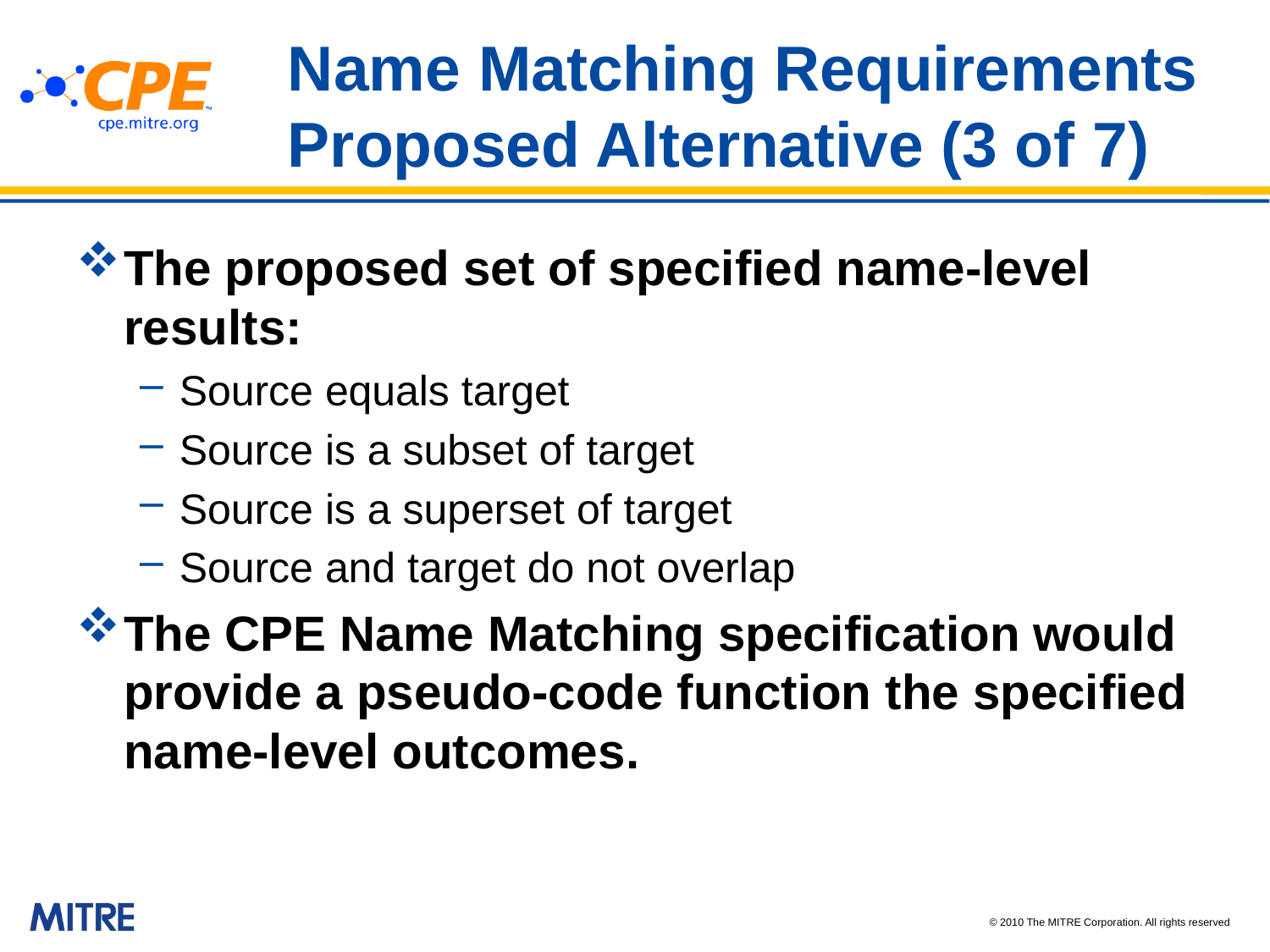

# Name Matching Requirements Proposed Alternative (3 of 7)
The proposed set of specified name-level results:
Source equals target
Source is a subset of target
Source is a superset of target
Source and target do not overlap
The CPE Name Matching specification would provide a pseudo-code function the specified name-level outcomes.